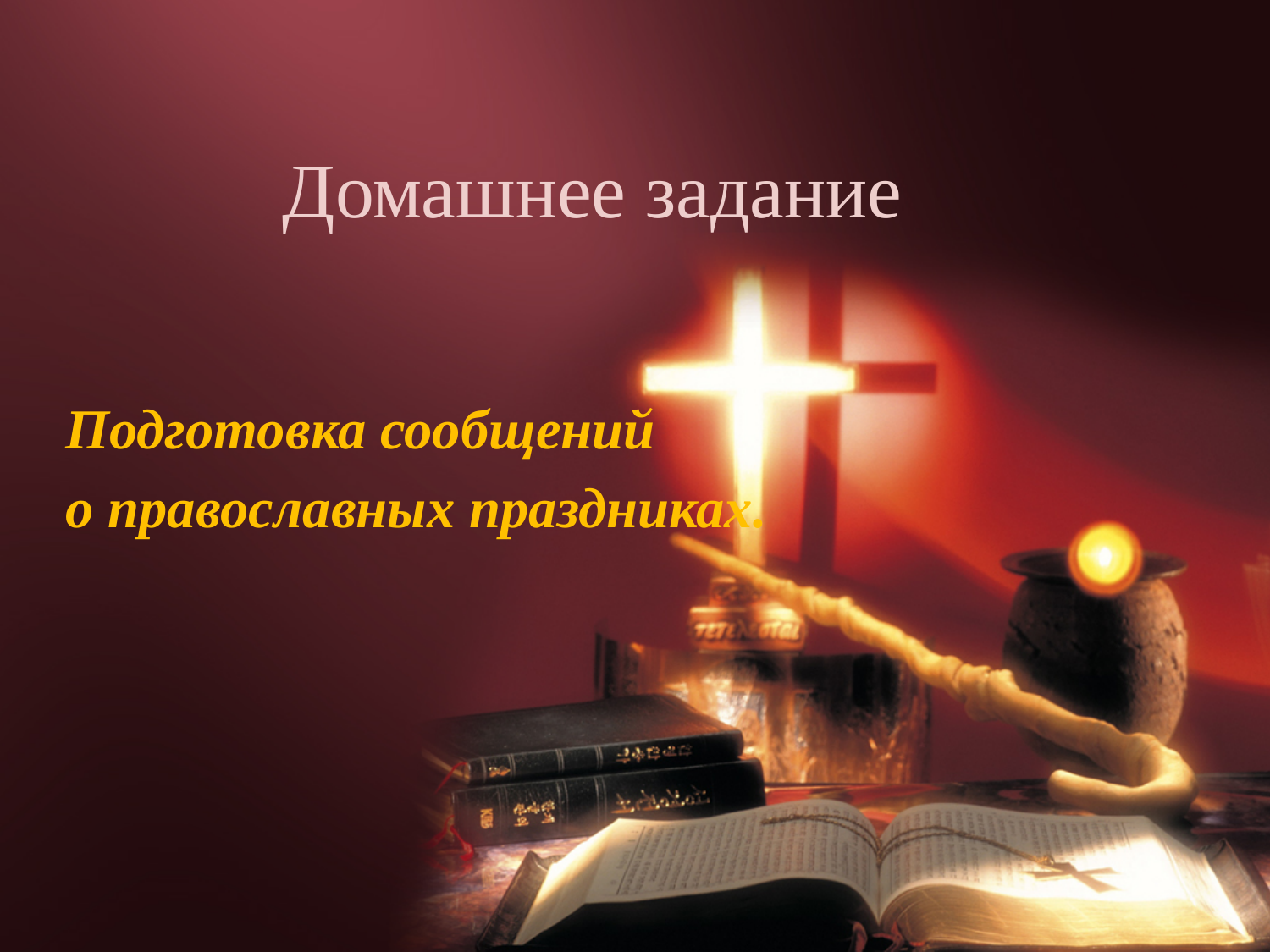

# Домашнее задание

Подготовка сообщений
о православных праздниках.